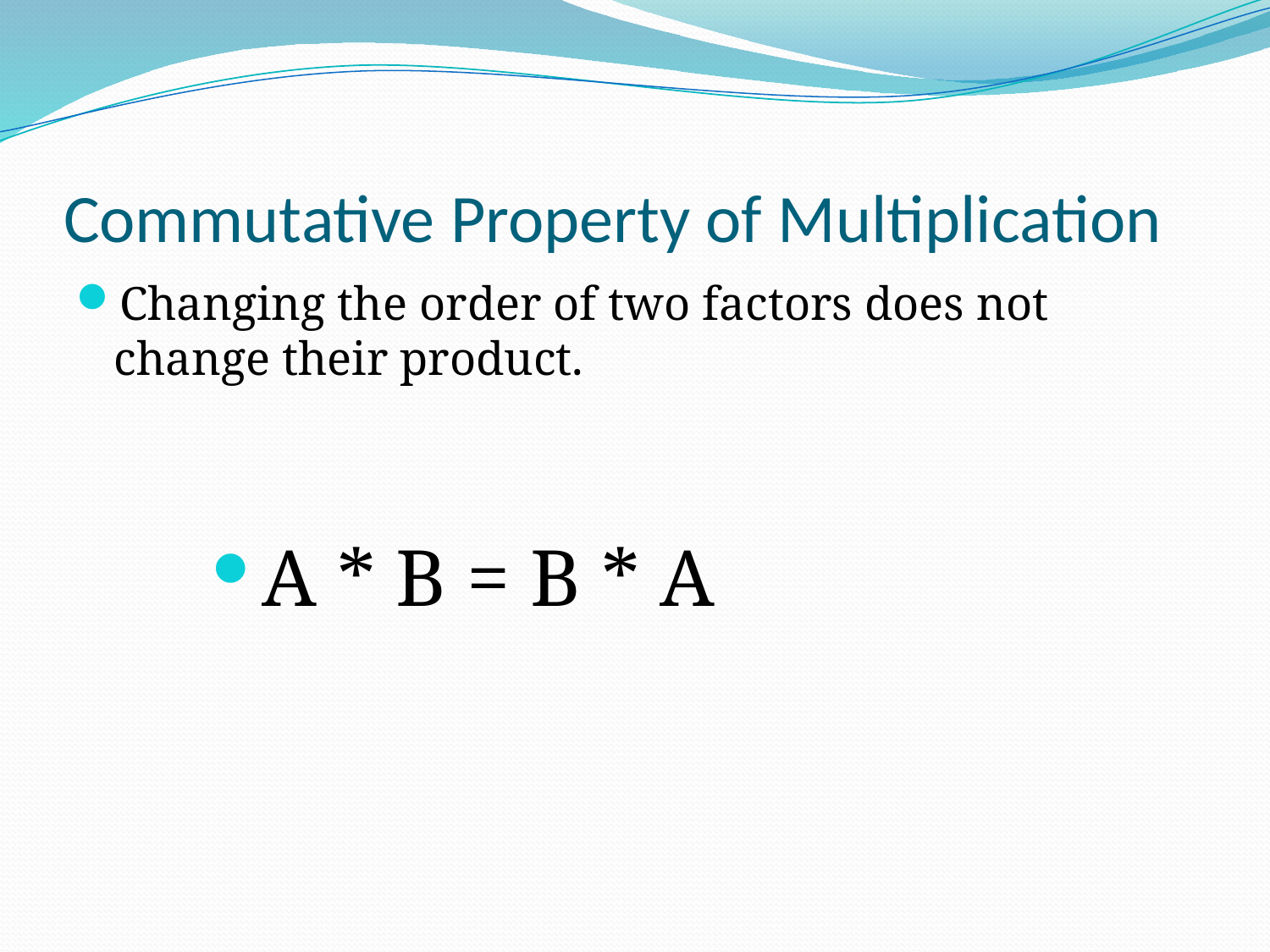

# Commutative Property of Multiplication
Changing the order of two factors does not change their product.

A * B = B * A